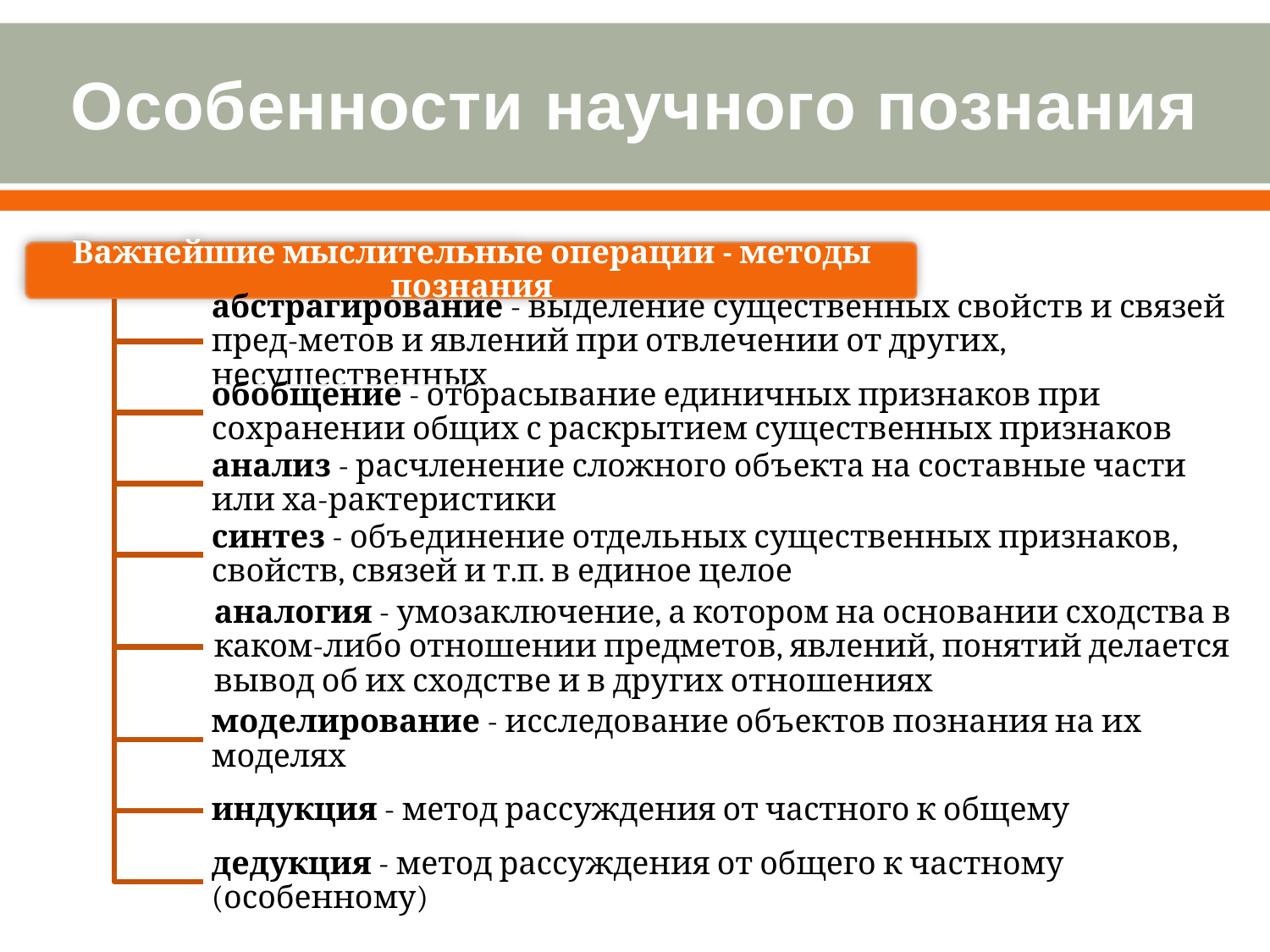

# Особенности научного познания
Важнейшие мыслительные операции - методы познания
абстрагирование - выделение существенных свойств и связей пред-метов и явлений при отвлечении от других, несущественных
обобщение - отбрасывание единичных признаков при сохранении общих с раскрытием существенных признаков
анализ - расчленение сложного объекта на составные части или ха-рактеристики
синтез - объединение отдельных существенных признаков, свойств, связей и т.п. в единое целое
аналогия - умозаключение, а котором на основании сходства в каком-либо отношении предметов, явлений, понятий делается вывод об их сходстве и в других отношениях
моделирование - исследование объектов познания на их моделях
индукция - метод рассуждения от частного к общему
дедукция - метод рассуждения от общего к частному (особенному)